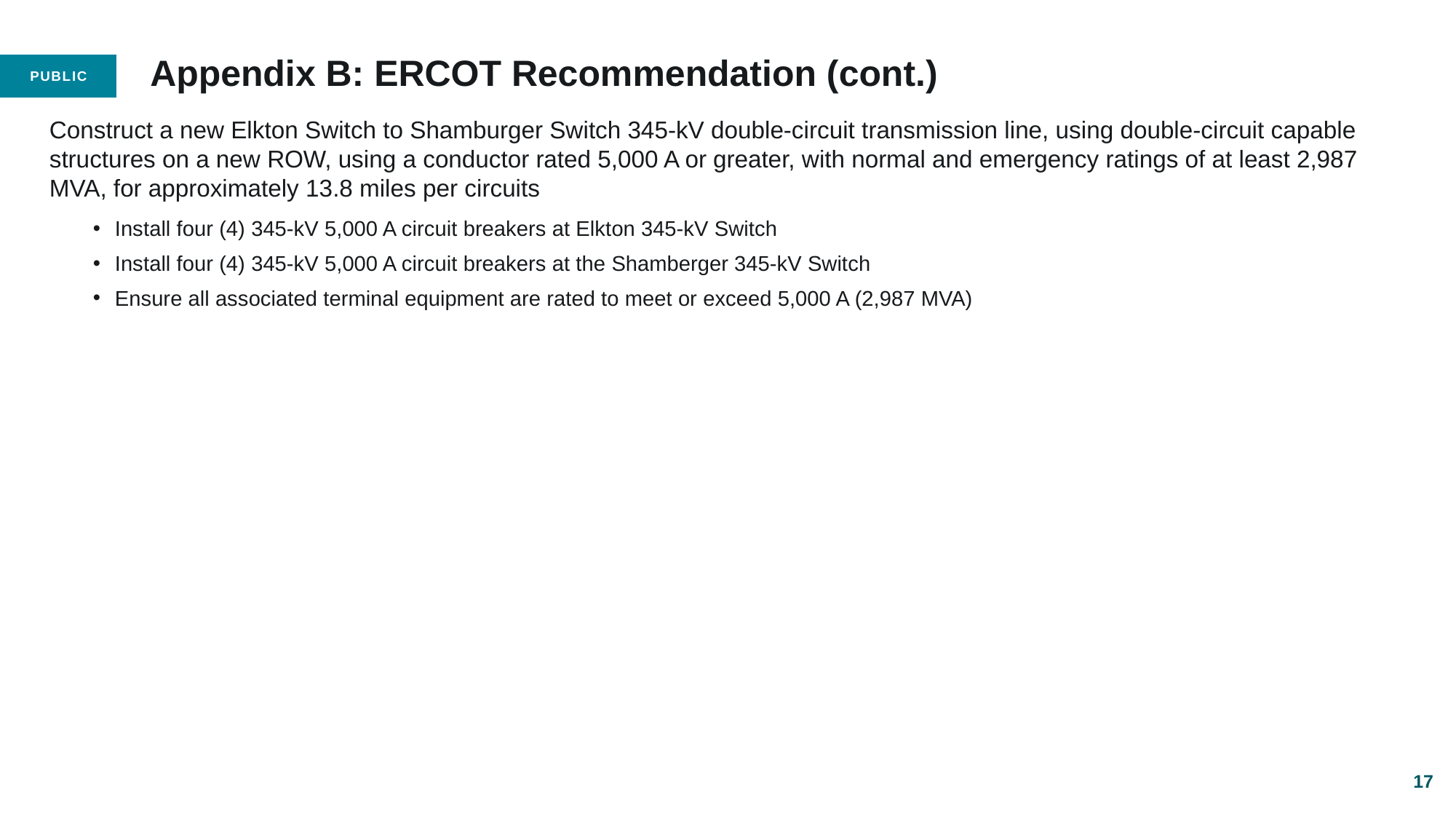

# Appendix B: ERCOT Recommendation (cont.)
Construct a new Elkton Switch to Shamburger Switch 345-kV double-circuit transmission line, using double-circuit capable structures on a new ROW, using a conductor rated 5,000 A or greater, with normal and emergency ratings of at least 2,987 MVA, for approximately 13.8 miles per circuits
Install four (4) 345-kV 5,000 A circuit breakers at Elkton 345-kV Switch
Install four (4) 345-kV 5,000 A circuit breakers at the Shamberger 345-kV Switch
Ensure all associated terminal equipment are rated to meet or exceed 5,000 A (2,987 MVA)
17